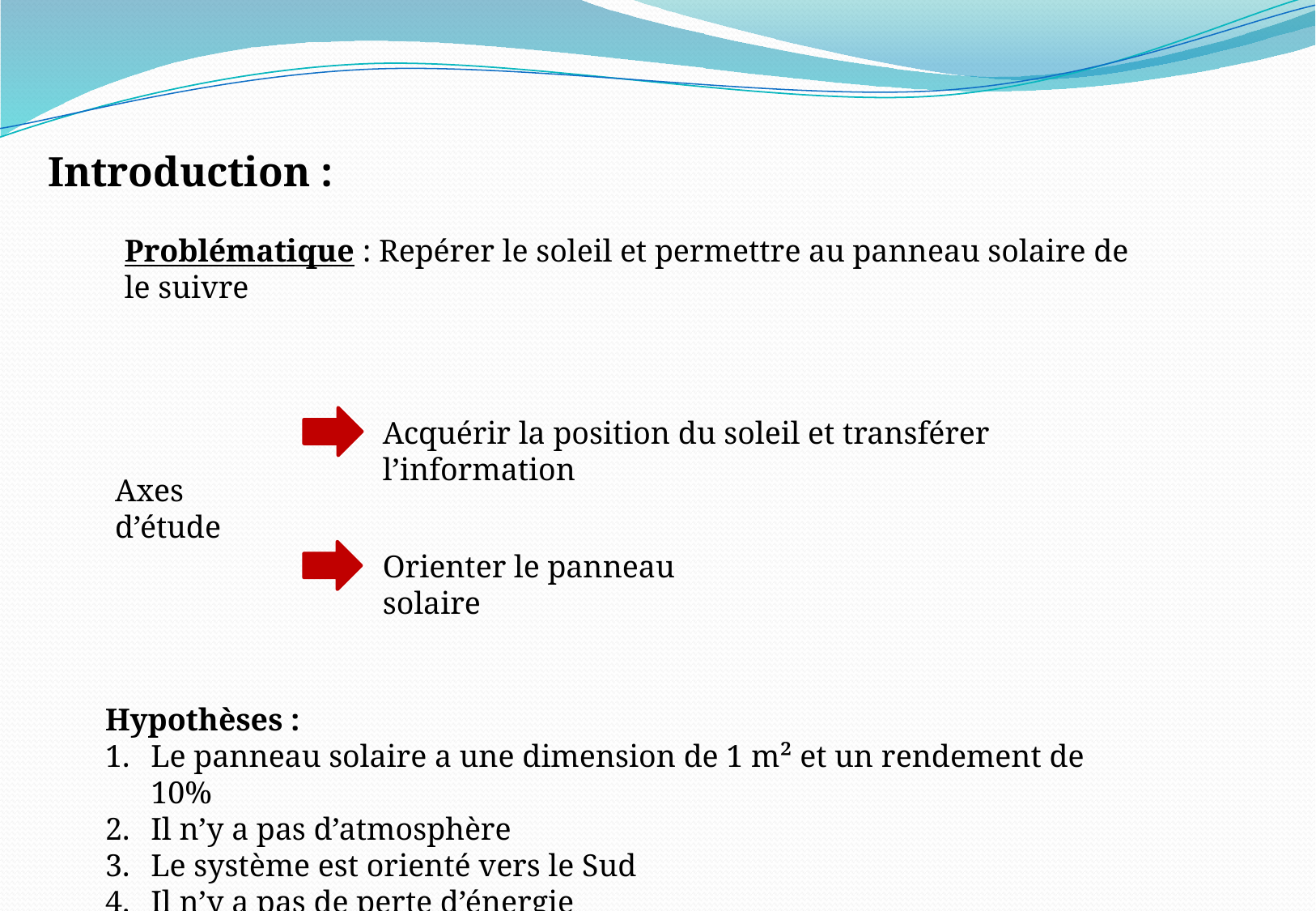

Introduction :
Problématique : Repérer le soleil et permettre au panneau solaire de le suivre

Acquérir la position du soleil et transférer l’information
Axes d’étude

Orienter le panneau solaire
Hypothèses :
Le panneau solaire a une dimension de 1 m² et un rendement de 10%
Il n’y a pas d’atmosphère
Le système est orienté vers le Sud
Il n’y a pas de perte d’énergie